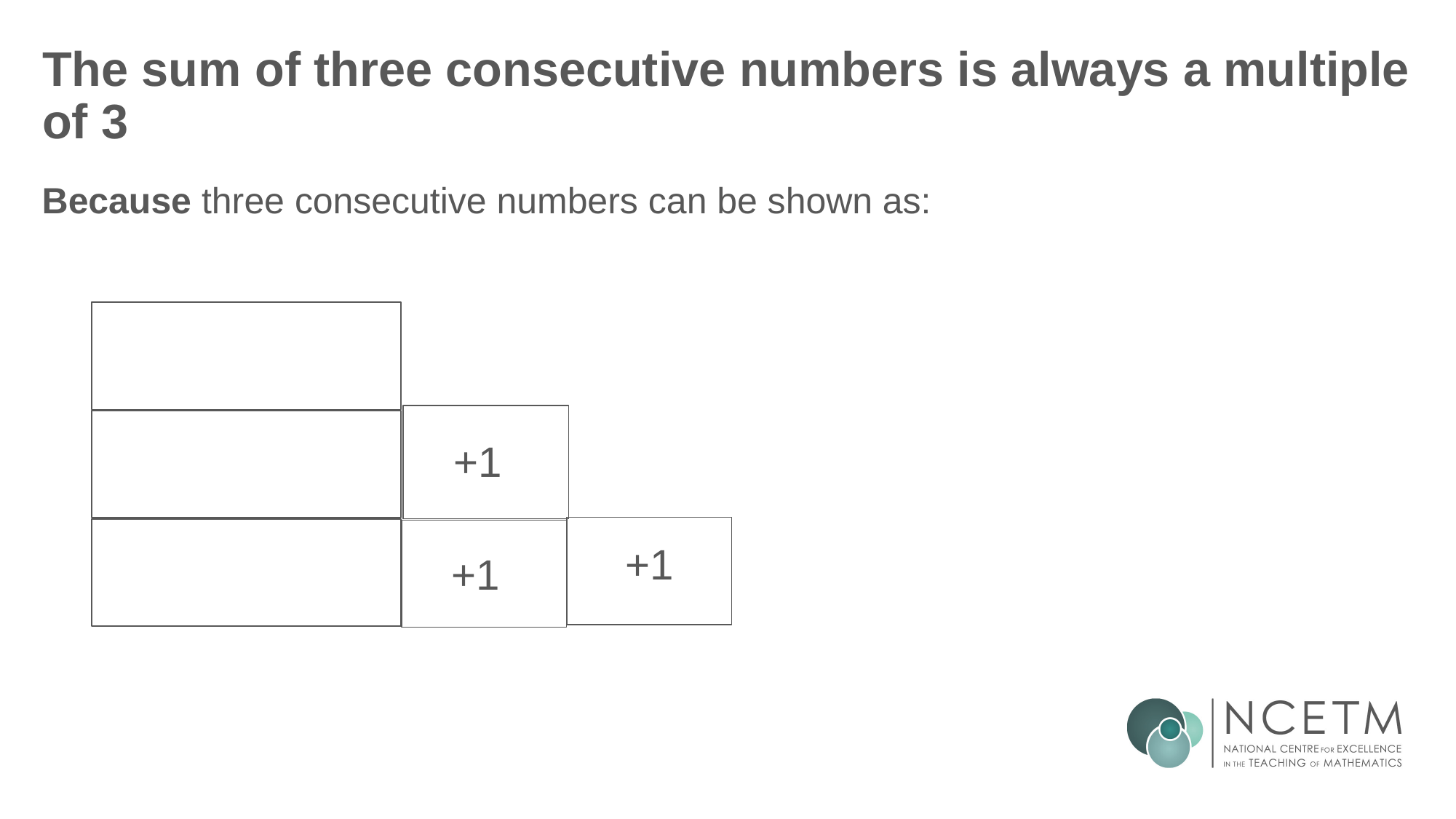

# The sum of three consecutive numbers is always a multiple of 3
Because three consecutive numbers can be shown as:

+1

+1
+1